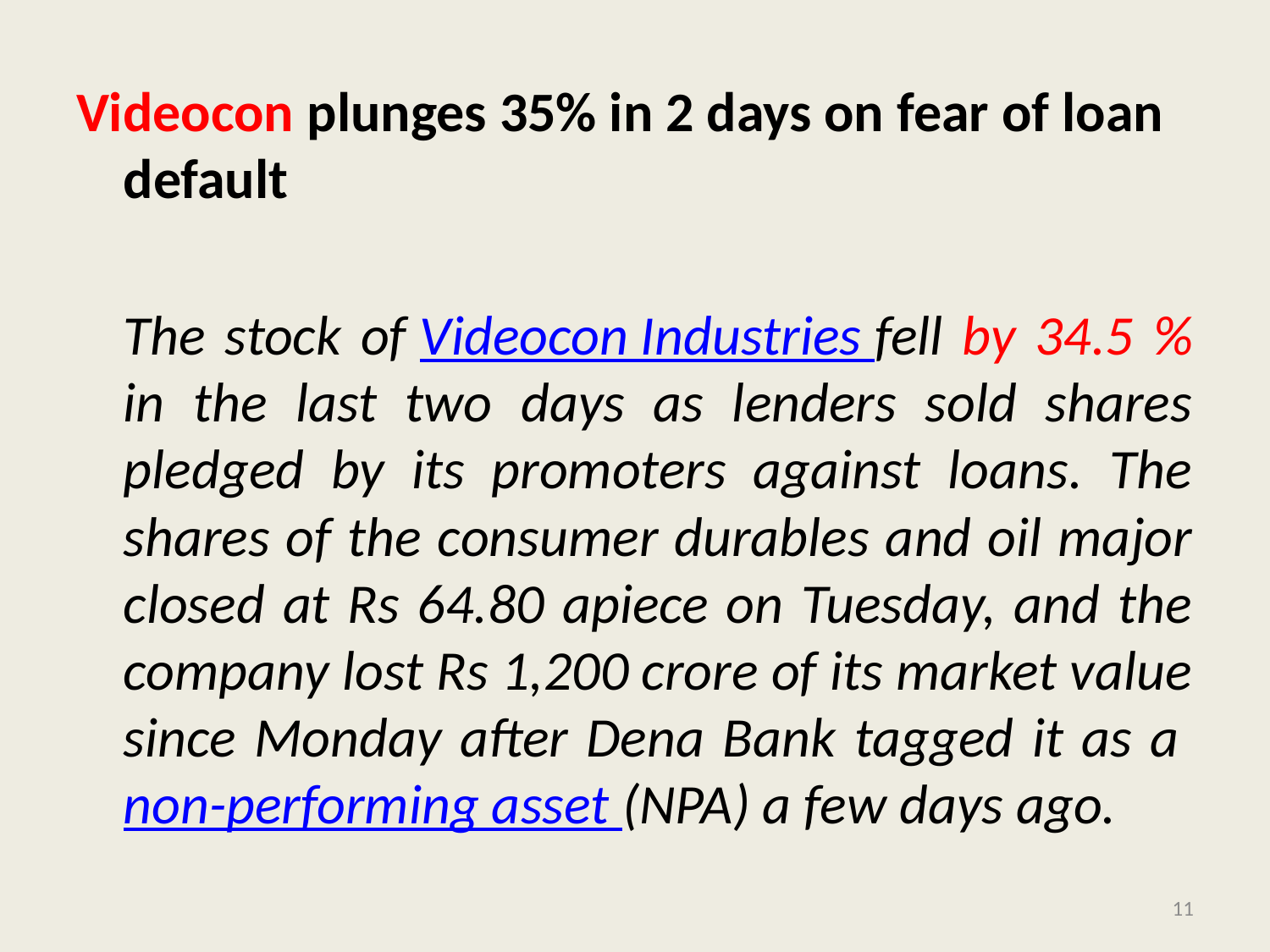

#
Videocon plunges 35% in 2 days on fear of loan default

	The stock of Videocon Industries fell by 34.5 % in the last two days as lenders sold shares pledged by its promoters against loans. The shares of the consumer durables and oil major closed at Rs 64.80 apiece on Tuesday, and the company lost Rs 1,200 crore of its market value since Monday after Dena Bank tagged it as a non-performing asset (NPA) a few days ago.

11